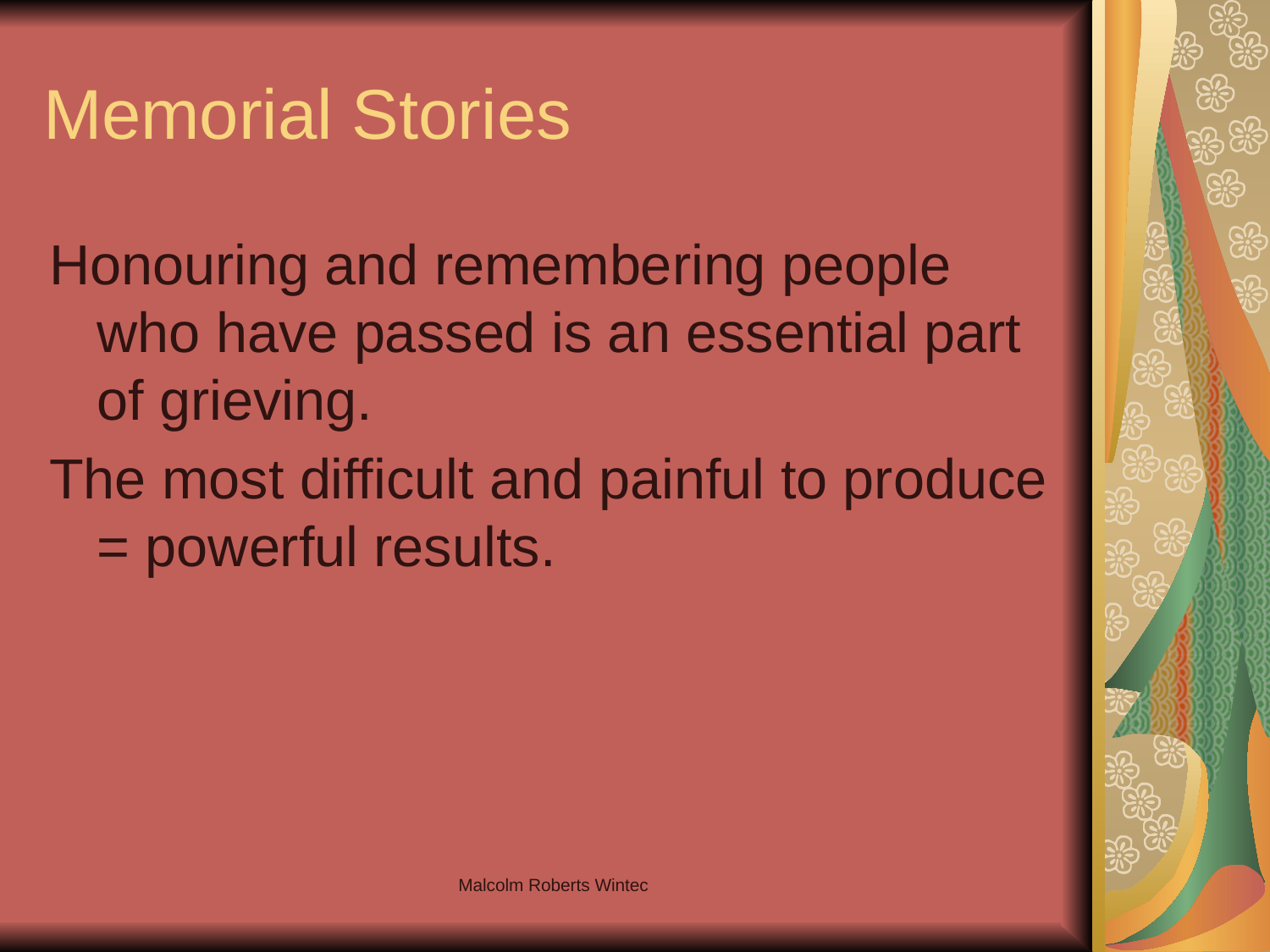

# Memorial Stories
Honouring and remembering people who have passed is an essential part of grieving.
The most difficult and painful to produce = powerful results.
Malcolm Roberts Wintec